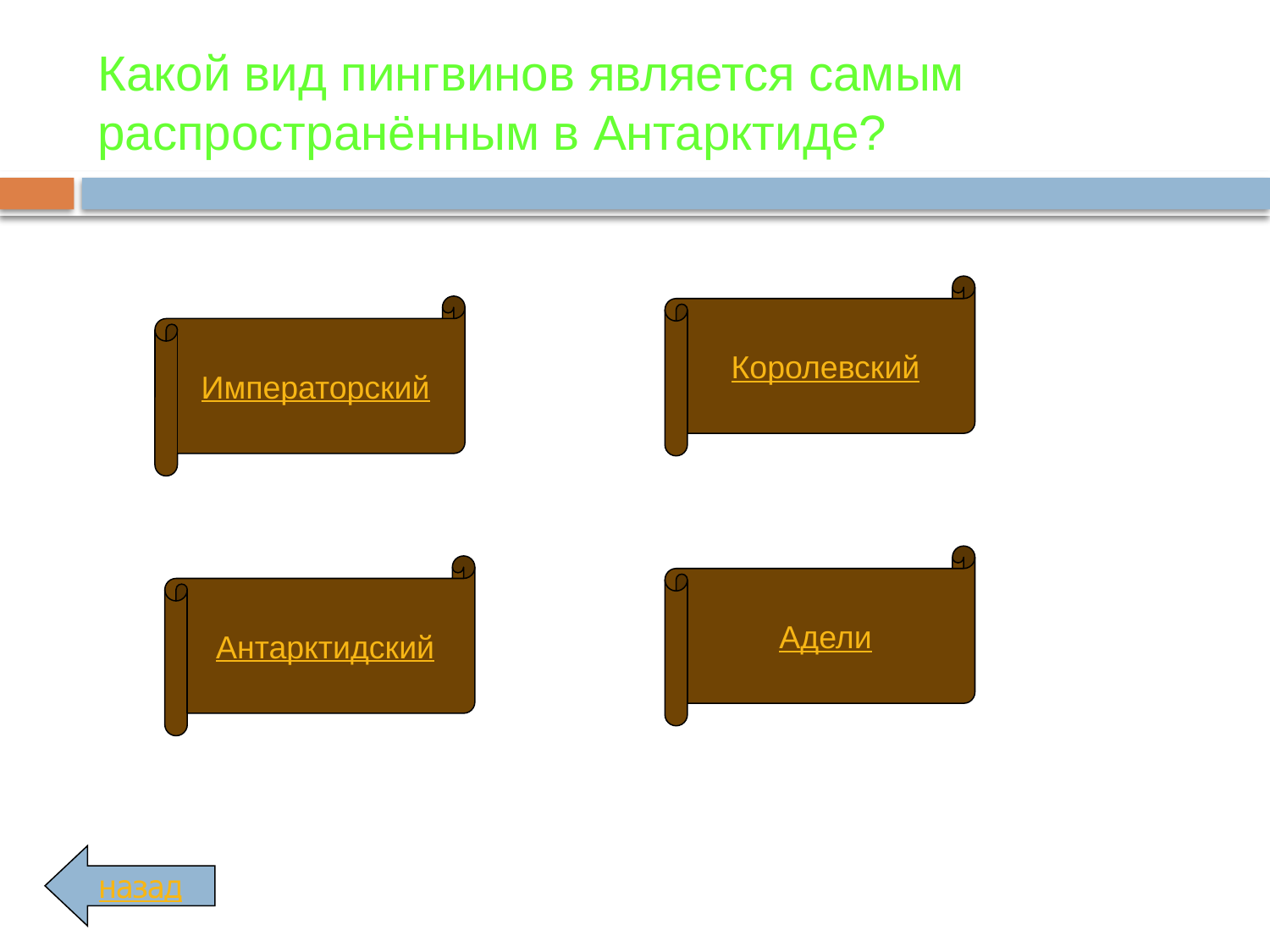

# Какой вид пингвинов является самым распространённым в Антарктиде?
Королевский
Императорский
Адели
Антарктидский
назад